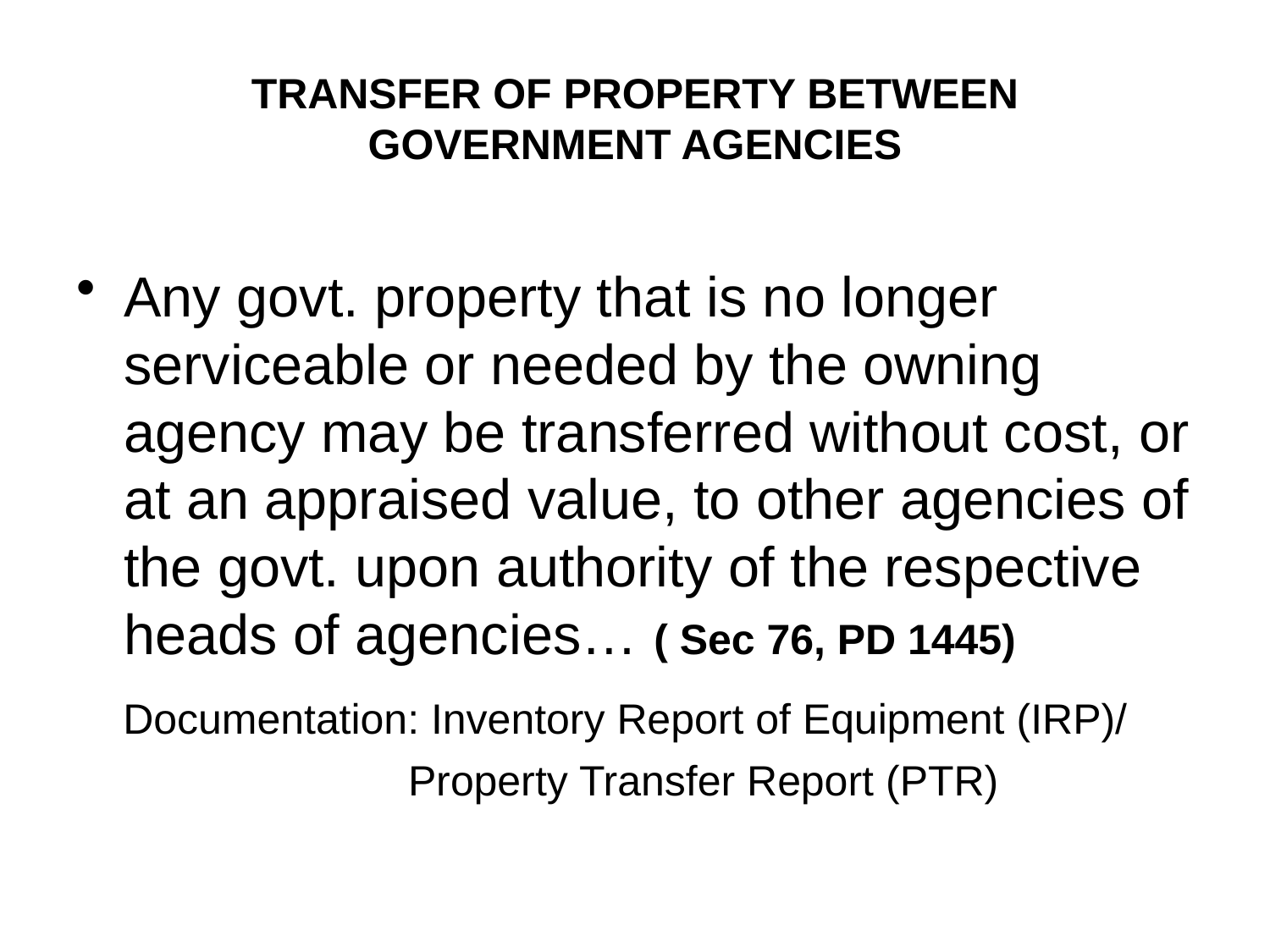

# TRANSFER OF PROPERTY BETWEEN GOVERNMENT AGENCIES
Any govt. property that is no longer serviceable or needed by the owning agency may be transferred without cost, or at an appraised value, to other agencies of the govt. upon authority of the respective heads of agencies… ( Sec 76, PD 1445)
   Documentation: Inventory Report of Equipment (IRP)/
                            Property Transfer Report (PTR)